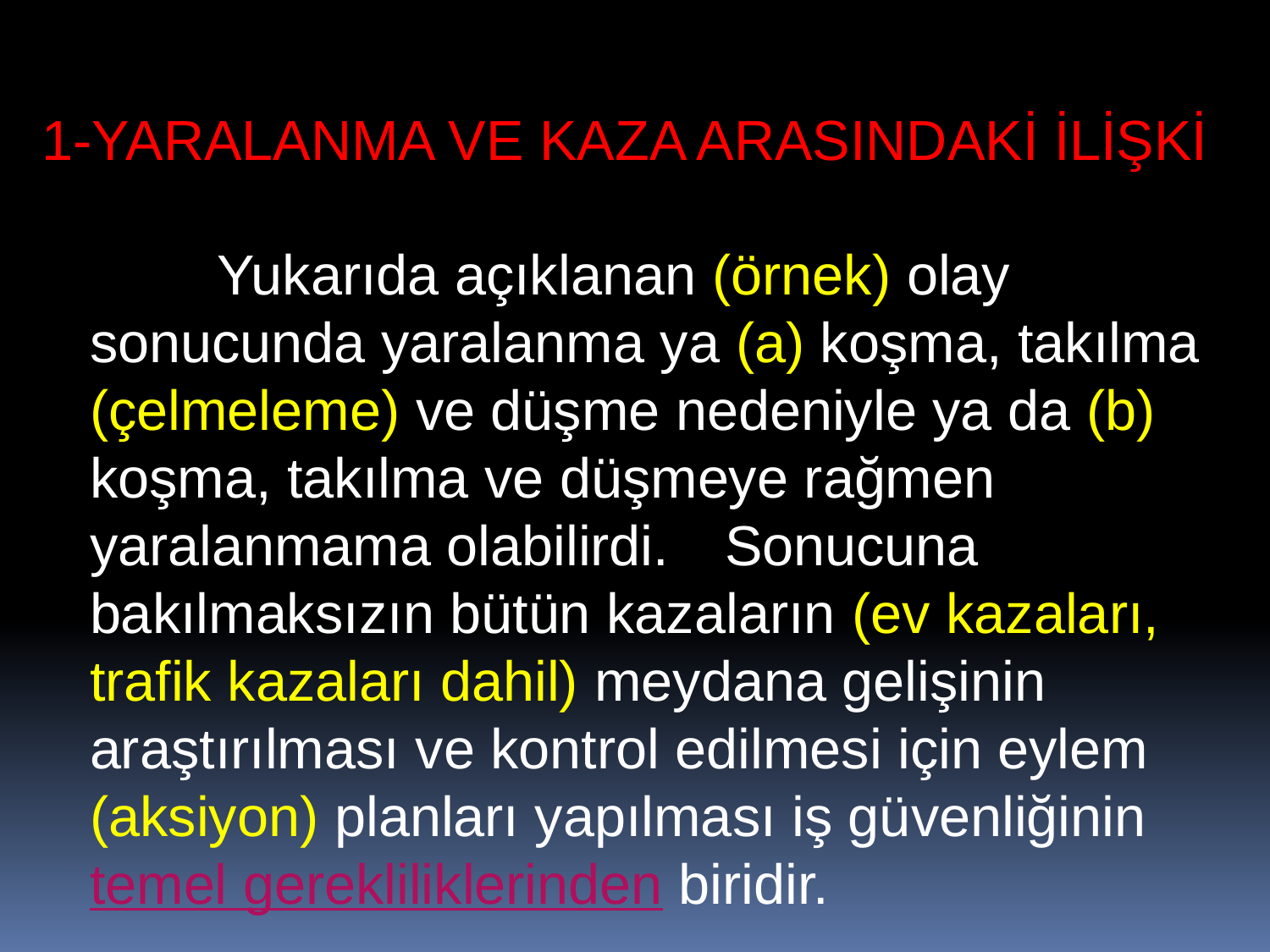

1-YARALANMA VE KAZA ARASINDAKİ İLİŞKİ
		Yukarıda açıklanan (örnek) olay sonucunda yaralanma ya (a) koşma, takılma (çelmeleme) ve düşme nedeniyle ya da (b) koşma, takılma ve düşmeye rağmen yaralanmama olabilirdi. 	Sonucuna bakılmaksızın bütün kazaların (ev kazaları, trafik kazaları dahil) meydana gelişinin araştırılması ve kontrol edilmesi için eylem (aksiyon) planları yapılması iş güvenliğinin temel gerekliliklerinden biridir.